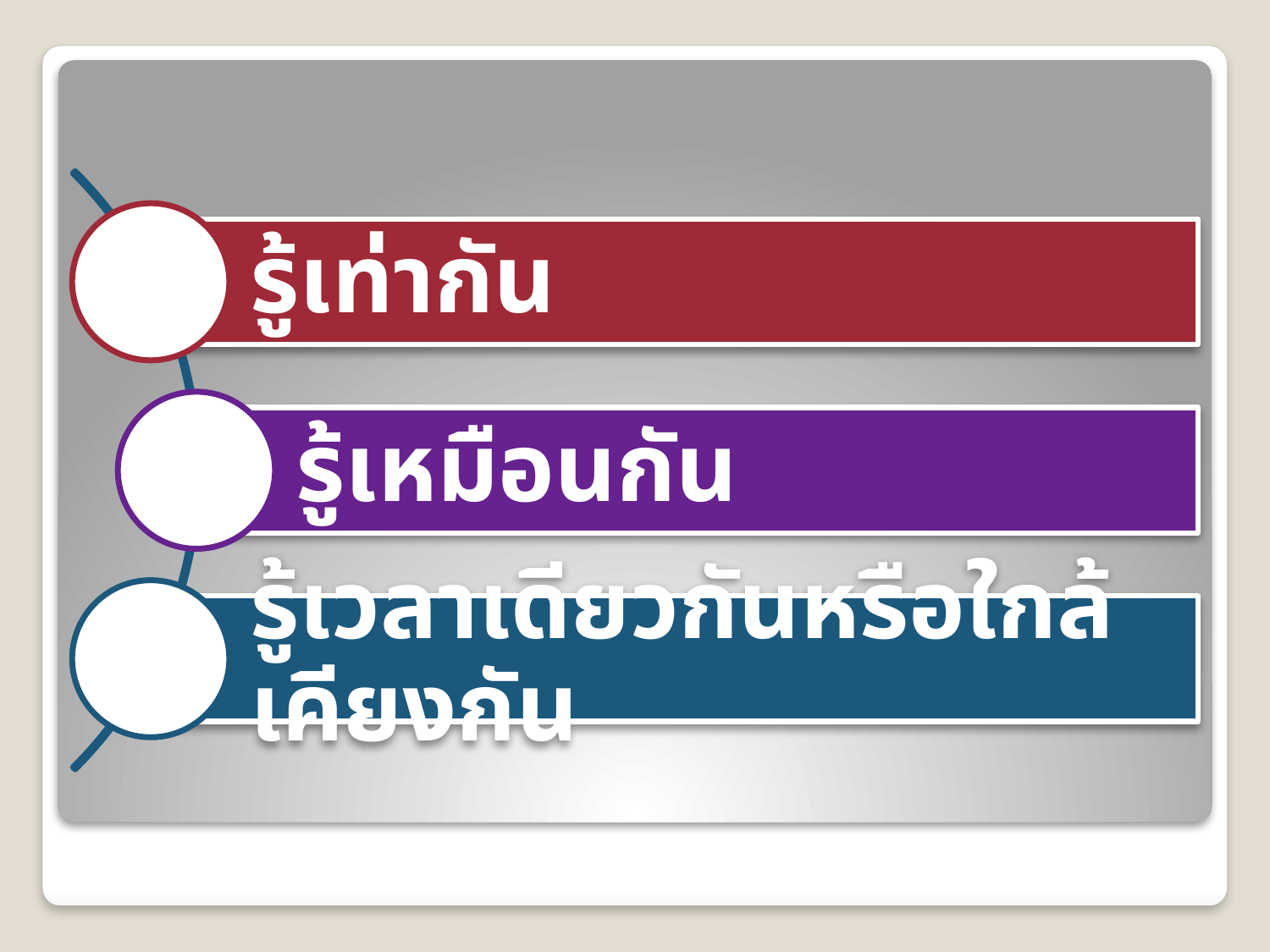

รู้เท่ากัน
รู้เหมือนกัน
รู้เวลาเดียวกันหรือใกล้เคียงกัน